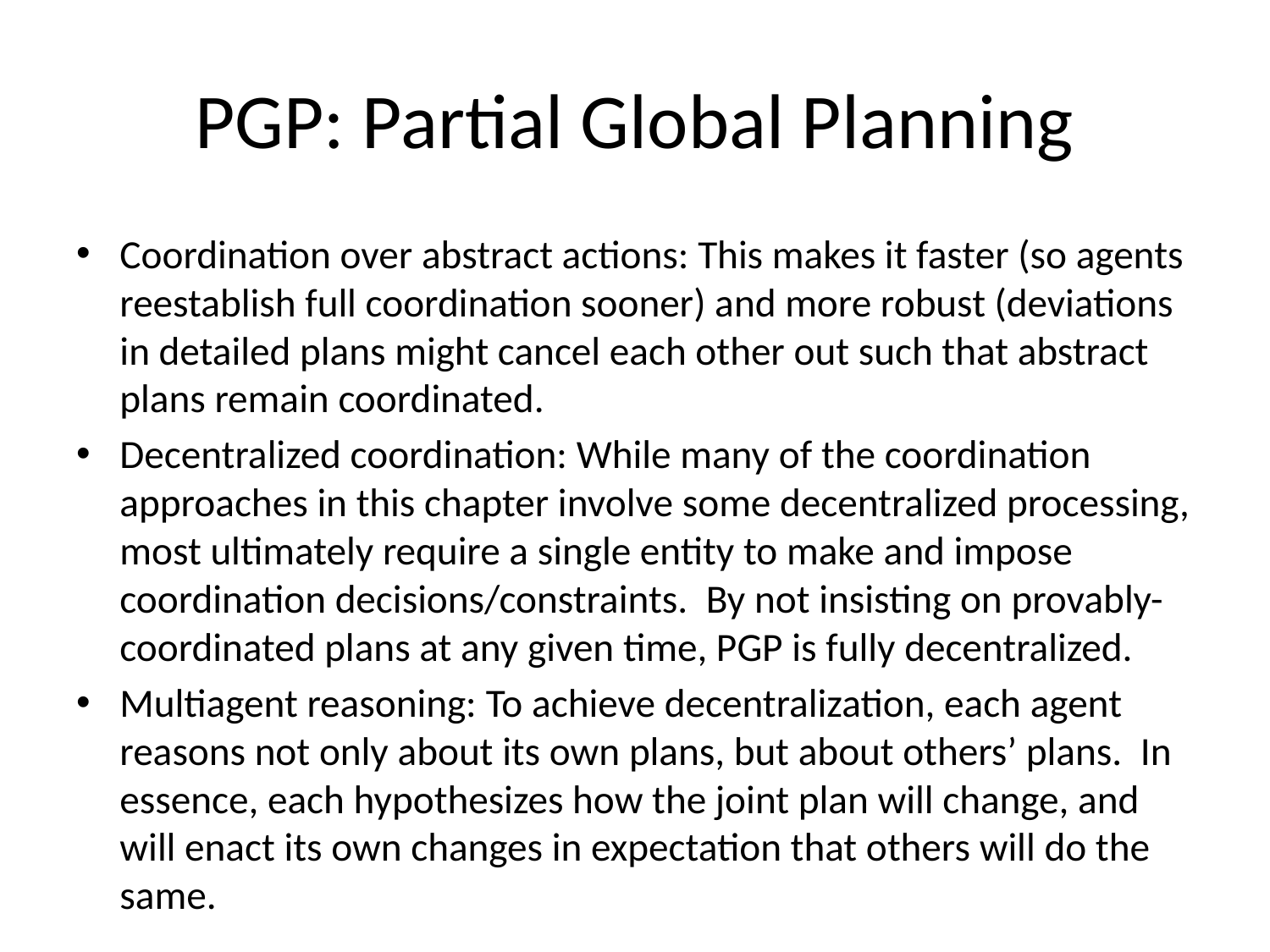

# PGP: Partial Global Planning
Coordination over abstract actions: This makes it faster (so agents reestablish full coordination sooner) and more robust (deviations in detailed plans might cancel each other out such that abstract plans remain coordinated.
Decentralized coordination: While many of the coordination approaches in this chapter involve some decentralized processing, most ultimately require a single entity to make and impose coordination decisions/constraints.  By not insisting on provably-coordinated plans at any given time, PGP is fully decentralized.
Multiagent reasoning: To achieve decentralization, each agent reasons not only about its own plans, but about others’ plans.  In essence, each hypothesizes how the joint plan will change, and will enact its own changes in expectation that others will do the same.